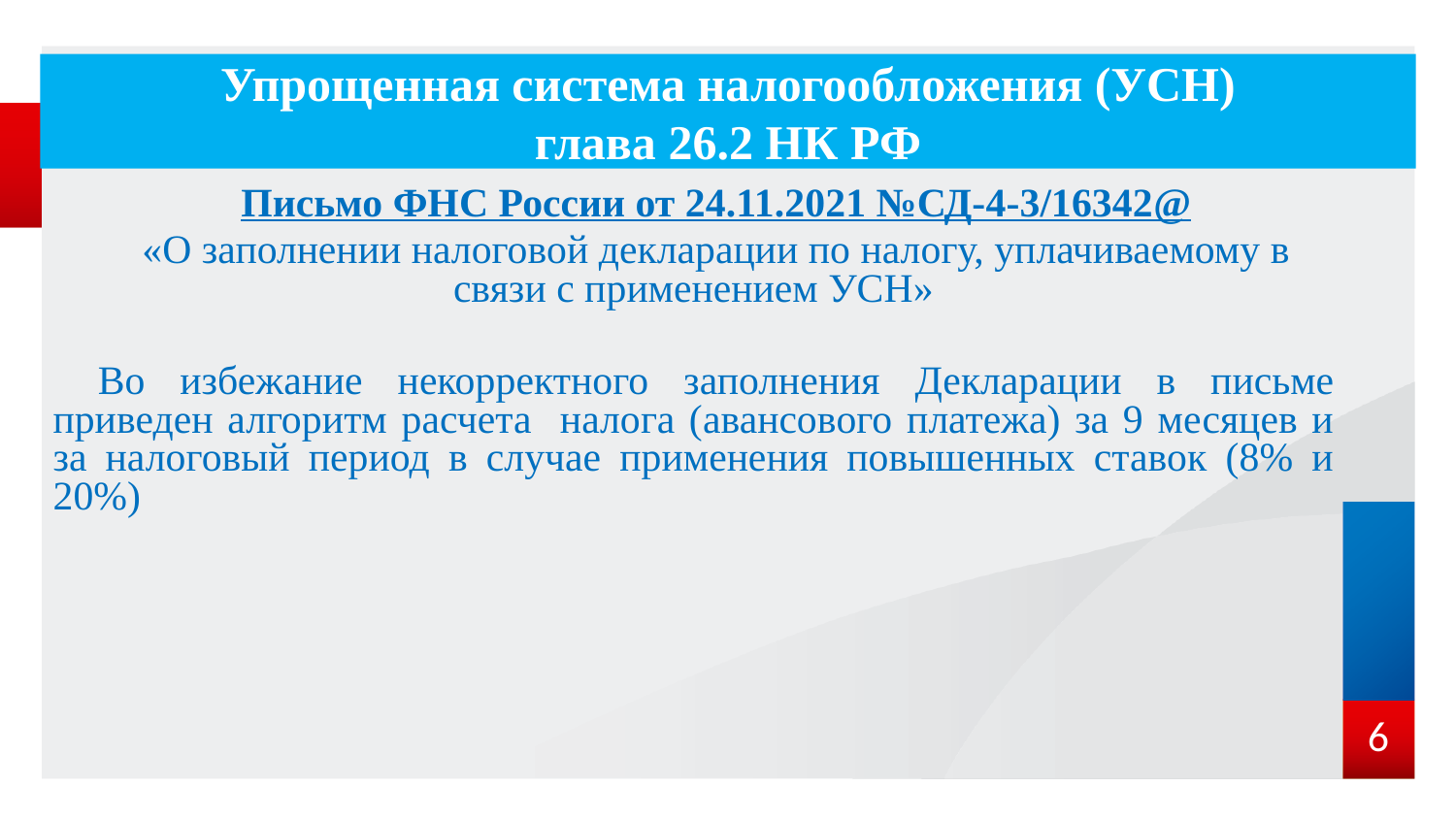

# Упрощенная система налогообложения (УСН) глава 26.2 НК РФ
Письмо ФНС России от 24.11.2021 №СД-4-3/16342@
«О заполнении налоговой декларации по налогу, уплачиваемому в связи с применением УСН»

Во избежание некорректного заполнения Декларации в письме приведен алгоритм расчета  налога (авансового платежа) за 9 месяцев и за налоговый период в случае применения повышенных ставок (8% и 20%)

6